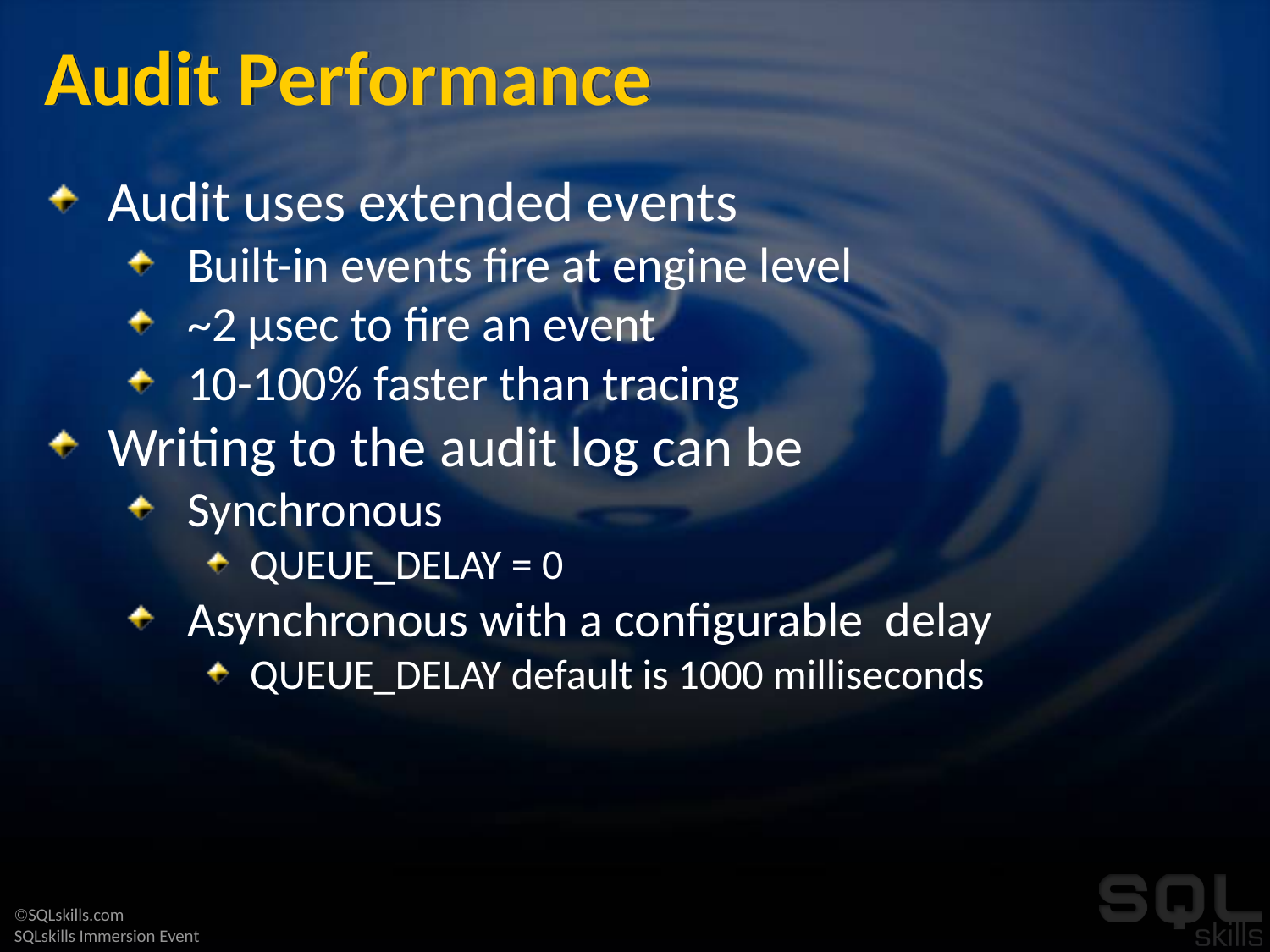

# Audit Performance
Audit uses extended events
Built-in events fire at engine level
~2 µsec to fire an event
10-100% faster than tracing
Writing to the audit log can be
Synchronous
QUEUE_DELAY = 0
Asynchronous with a configurable  delay
QUEUE_DELAY default is 1000 milliseconds